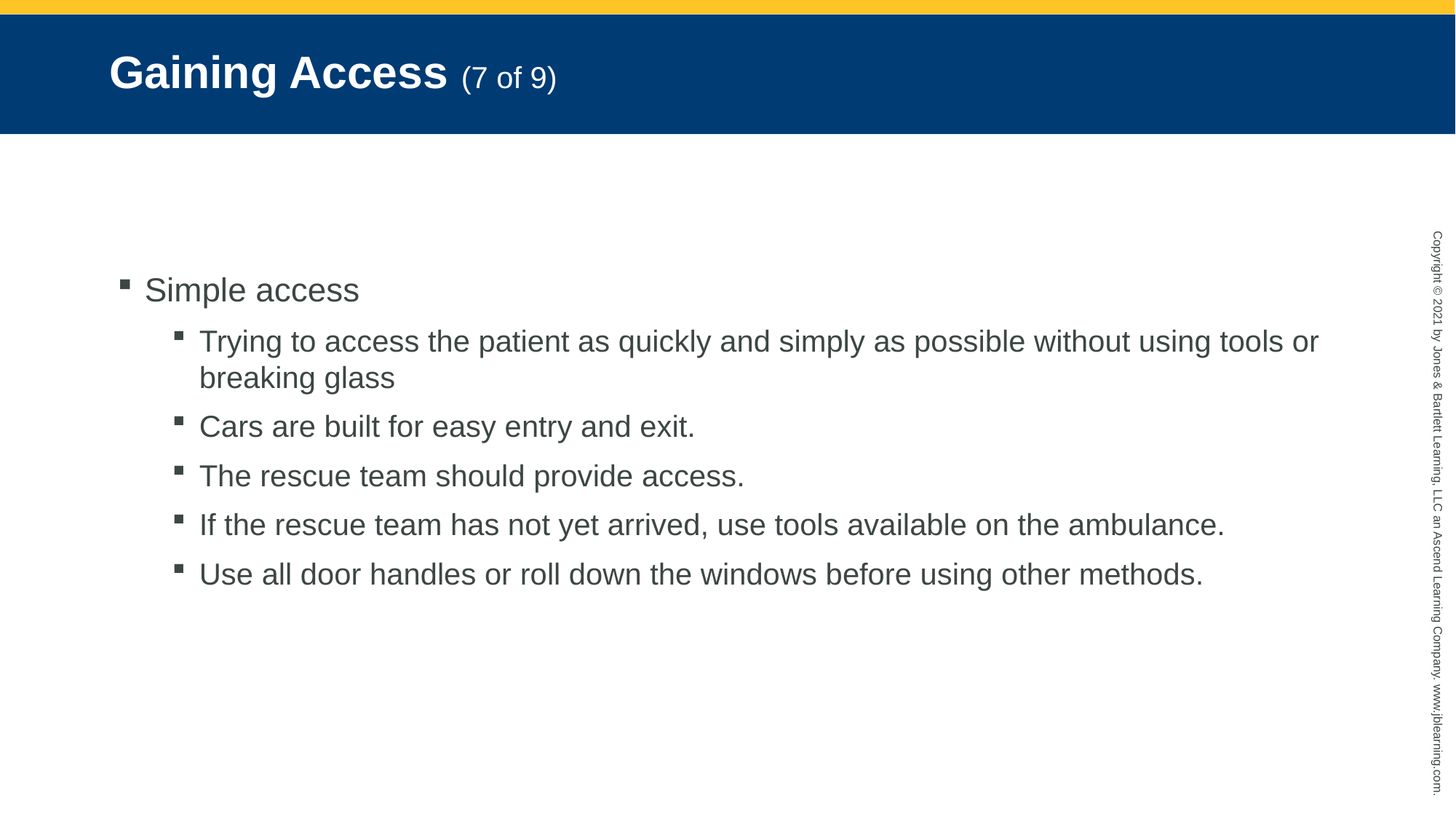

# Gaining Access (7 of 9)
Simple access
Trying to access the patient as quickly and simply as possible without using tools or breaking glass
Cars are built for easy entry and exit.
The rescue team should provide access.
If the rescue team has not yet arrived, use tools available on the ambulance.
Use all door handles or roll down the windows before using other methods.